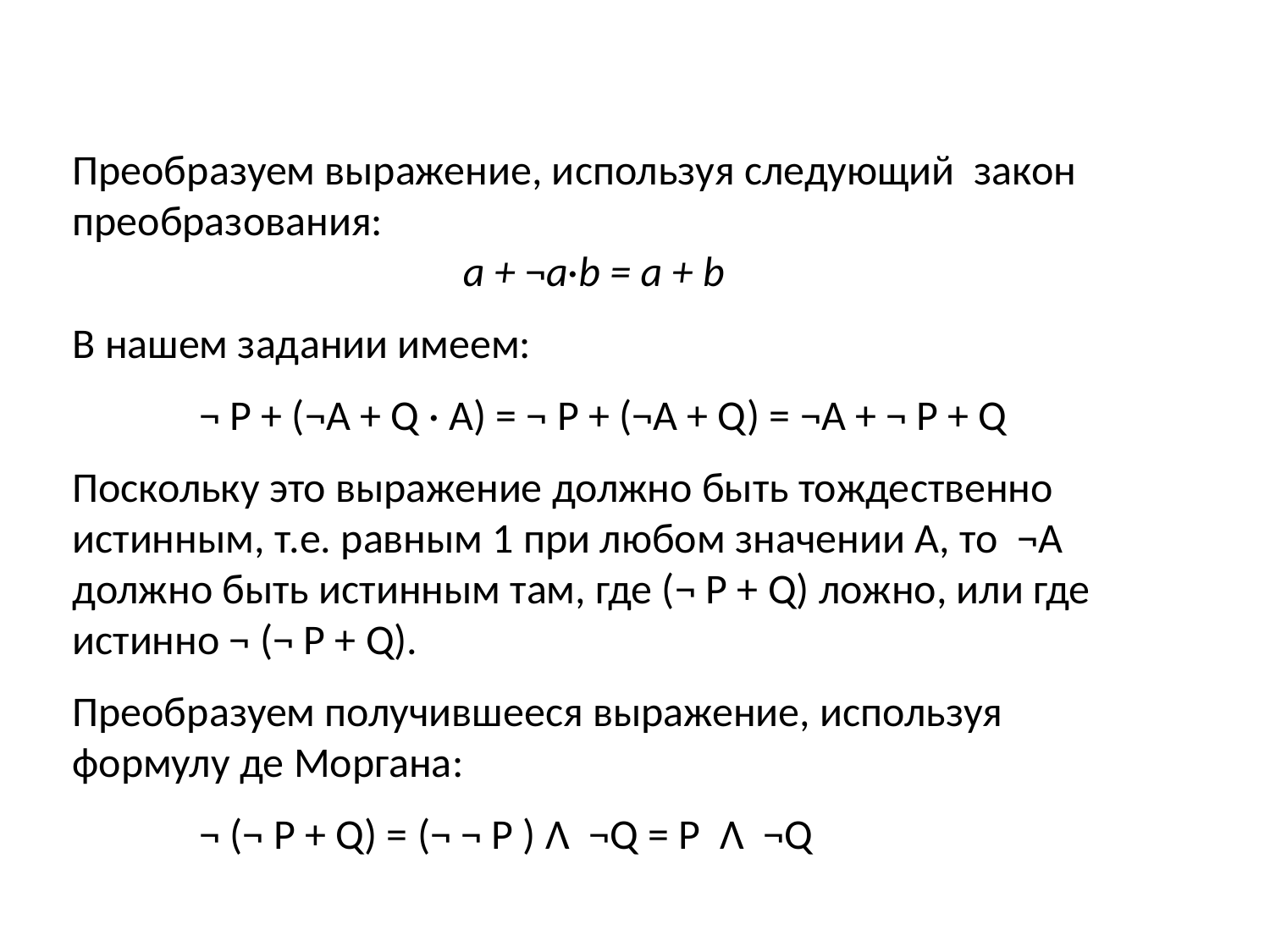

Преобразуем выражение, используя следующий  закон преобразования:
			 a + ¬a·b = a + b
В нашем задании имеем:
	¬ P + (¬A + Q · A) = ¬ P + (¬A + Q) = ¬A + ¬ P + Q
Поскольку это выражение должно быть тождественно истинным, т.е. равным 1 при любом значении А, то  ¬A должно быть истинным там, где (¬ P + Q) ложно, или где истинно ¬ (¬ P + Q).
Преобразуем получившееся выражение, используя формулу де Моргана:
	¬ (¬ P + Q) = (¬ ¬ P ) Ʌ  ¬Q = P  Ʌ  ¬Q